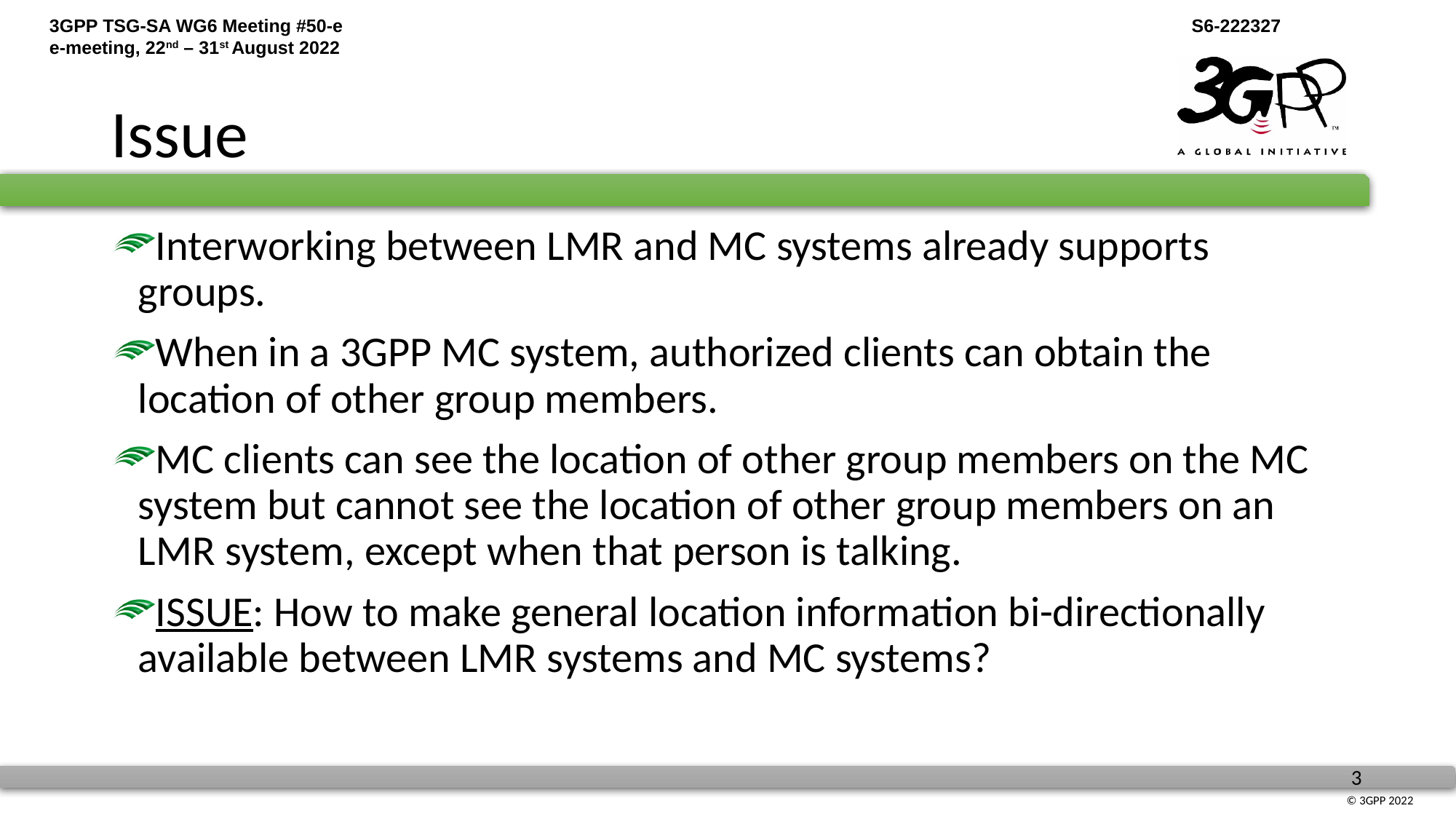

# Issue
Interworking between LMR and MC systems already supports groups.
When in a 3GPP MC system, authorized clients can obtain the location of other group members.
MC clients can see the location of other group members on the MC system but cannot see the location of other group members on an LMR system, except when that person is talking.
ISSUE: How to make general location information bi-directionally available between LMR systems and MC systems?